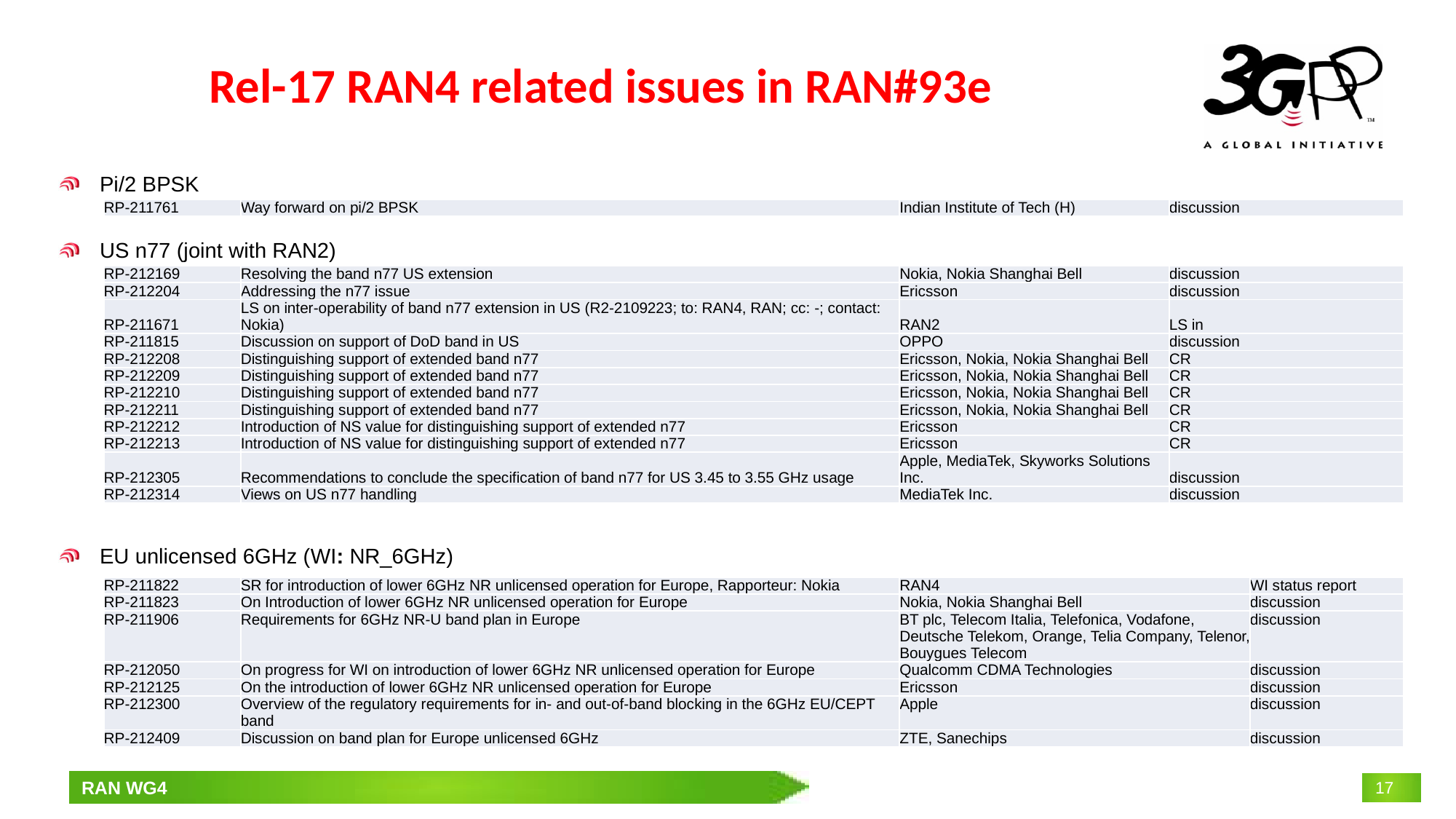

# Rel-17 RAN4 related issues in RAN#93e
Pi/2 BPSK

US n77 (joint with RAN2)

EU unlicensed 6GHz (WI: NR_6GHz)

| RP-211761 | Way forward on pi/2 BPSK | Indian Institute of Tech (H) | discussion |
| --- | --- | --- | --- |
| RP-212169 | Resolving the band n77 US extension | Nokia, Nokia Shanghai Bell | discussion |
| --- | --- | --- | --- |
| RP-212204 | Addressing the n77 issue | Ericsson | discussion |
| RP-211671 | LS on inter-operability of band n77 extension in US (R2-2109223; to: RAN4, RAN; cc: -; contact: Nokia) | RAN2 | LS in |
| RP-211815 | Discussion on support of DoD band in US | OPPO | discussion |
| RP-212208 | Distinguishing support of extended band n77 | Ericsson, Nokia, Nokia Shanghai Bell | CR |
| RP-212209 | Distinguishing support of extended band n77 | Ericsson, Nokia, Nokia Shanghai Bell | CR |
| RP-212210 | Distinguishing support of extended band n77 | Ericsson, Nokia, Nokia Shanghai Bell | CR |
| RP-212211 | Distinguishing support of extended band n77 | Ericsson, Nokia, Nokia Shanghai Bell | CR |
| RP-212212 | Introduction of NS value for distinguishing support of extended n77 | Ericsson | CR |
| RP-212213 | Introduction of NS value for distinguishing support of extended n77 | Ericsson | CR |
| RP-212305 | Recommendations to conclude the specification of band n77 for US 3.45 to 3.55 GHz usage | Apple, MediaTek, Skyworks Solutions Inc. | discussion |
| RP-212314 | Views on US n77 handling | MediaTek Inc. | discussion |
| RP-211822 | SR for introduction of lower 6GHz NR unlicensed operation for Europe, Rapporteur: Nokia | RAN4 | WI status report |
| --- | --- | --- | --- |
| RP-211823 | On Introduction of lower 6GHz NR unlicensed operation for Europe | Nokia, Nokia Shanghai Bell | discussion |
| RP-211906 | Requirements for 6GHz NR-U band plan in Europe | BT plc, Telecom Italia, Telefonica, Vodafone, Deutsche Telekom, Orange, Telia Company, Telenor, Bouygues Telecom | discussion |
| RP-212050 | On progress for WI on introduction of lower 6GHz NR unlicensed operation for Europe | Qualcomm CDMA Technologies | discussion |
| RP-212125 | On the introduction of lower 6GHz NR unlicensed operation for Europe | Ericsson | discussion |
| RP-212300 | Overview of the regulatory requirements for in- and out-of-band blocking in the 6GHz EU/CEPT band | Apple | discussion |
| RP-212409 | Discussion on band plan for Europe unlicensed 6GHz | ZTE, Sanechips | discussion |